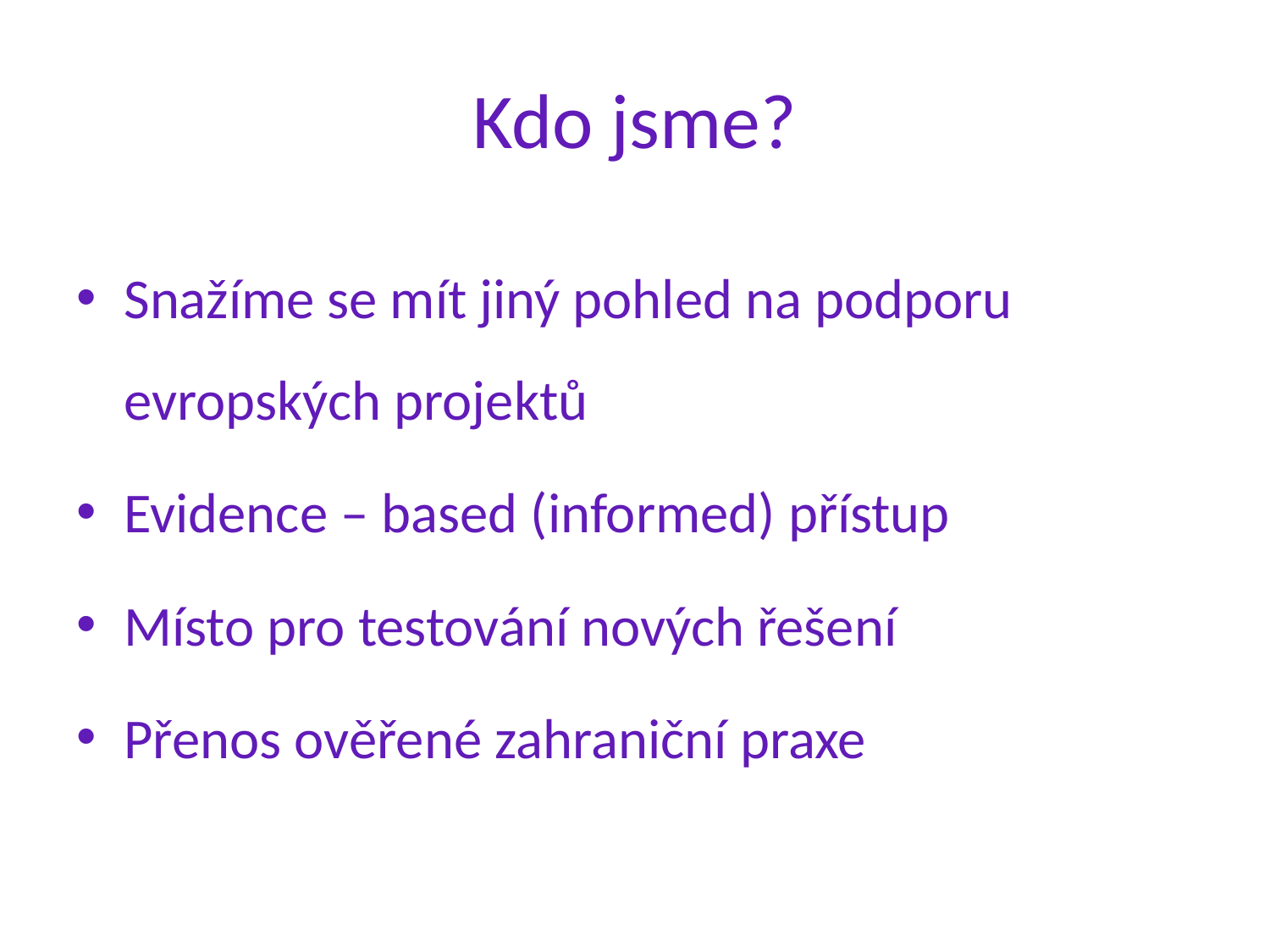

# Kdo jsme?
Snažíme se mít jiný pohled na podporu evropských projektů
Evidence – based (informed) přístup
Místo pro testování nových řešení
Přenos ověřené zahraniční praxe